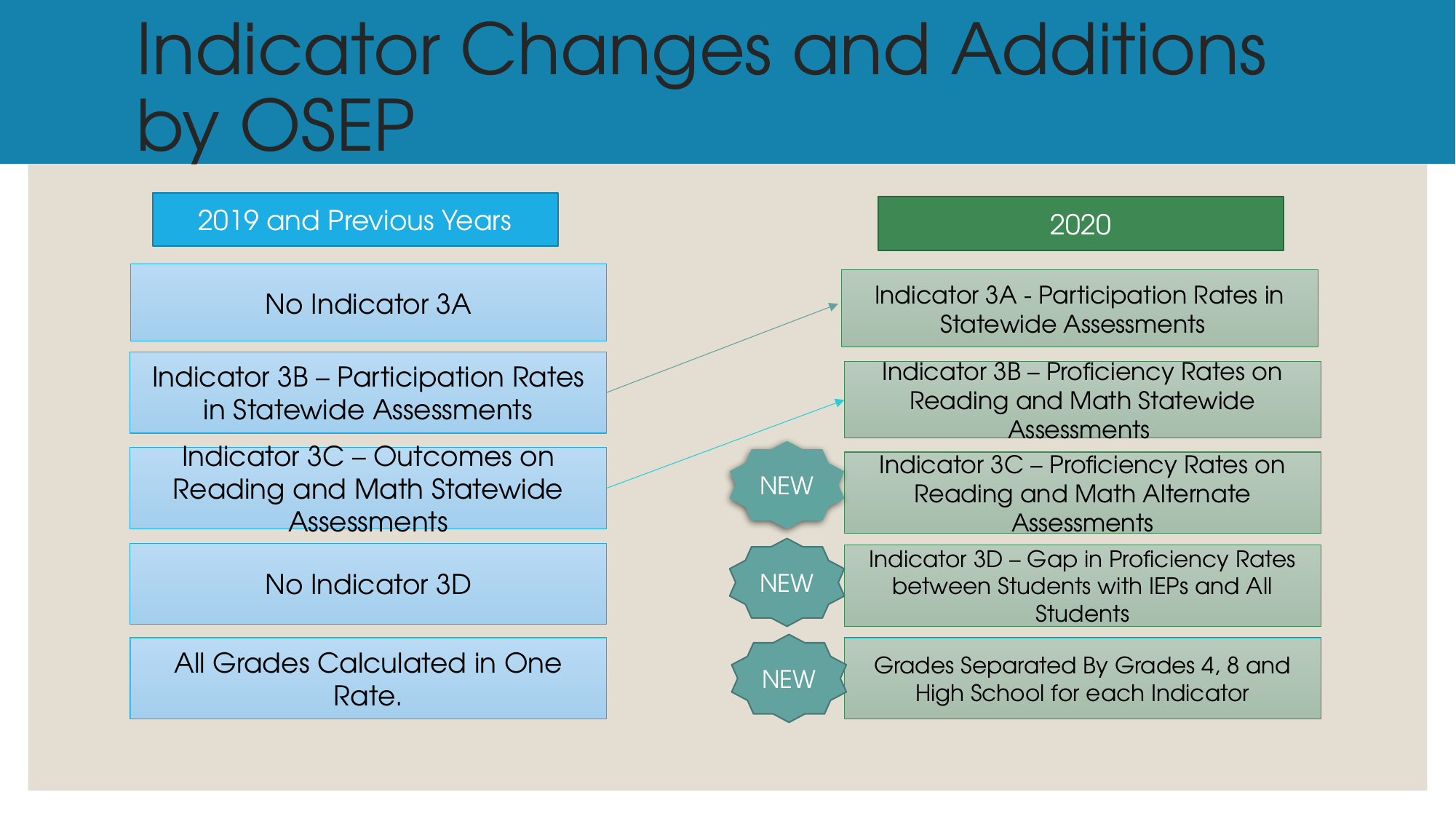

# Indicator Changes and Additions by OSEP
2019 and Previous Years
2020
No Indicator 3A
Indicator 3A - Participation Rates in Statewide Assessments
Indicator 3B – Participation Rates in Statewide Assessments
Indicator 3B – Proficiency Rates on Reading and Math Statewide Assessments
NEW
Indicator 3C – Outcomes on Reading and Math Statewide Assessments
Indicator 3C – Proficiency Rates on Reading and Math Alternate Assessments
NEW
No Indicator 3D
Indicator 3D – Gap in Proficiency Rates between Students with IEPs and All Students
NEW
All Grades Calculated in One Rate.
Grades Separated By Grades 4, 8 and High School for each Indicator